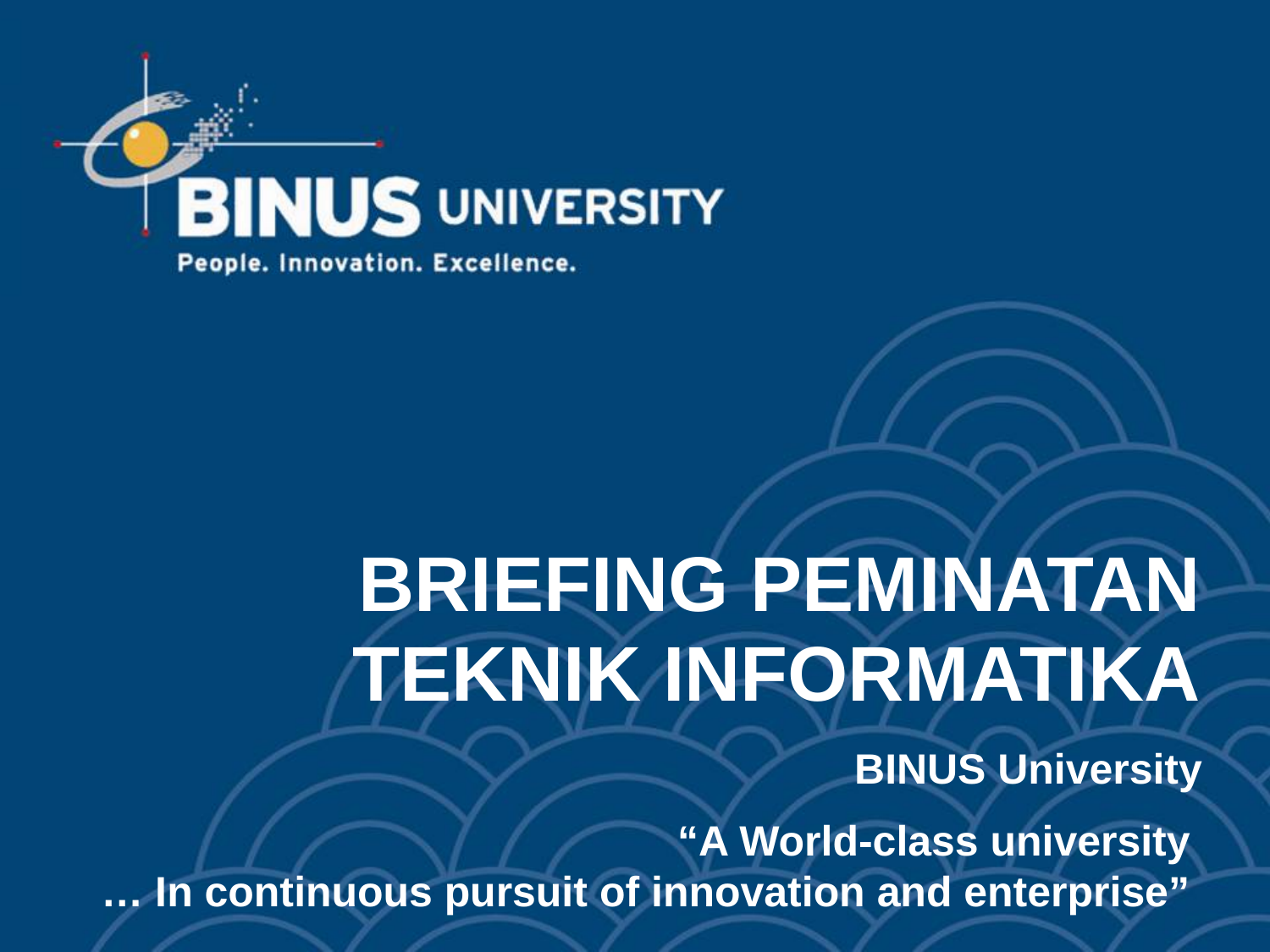

BRIEFING PEMINATAN
TEKNIK INFORMATIKA
BINUS University
“A World-class university
 … In continuous pursuit of innovation and enterprise”